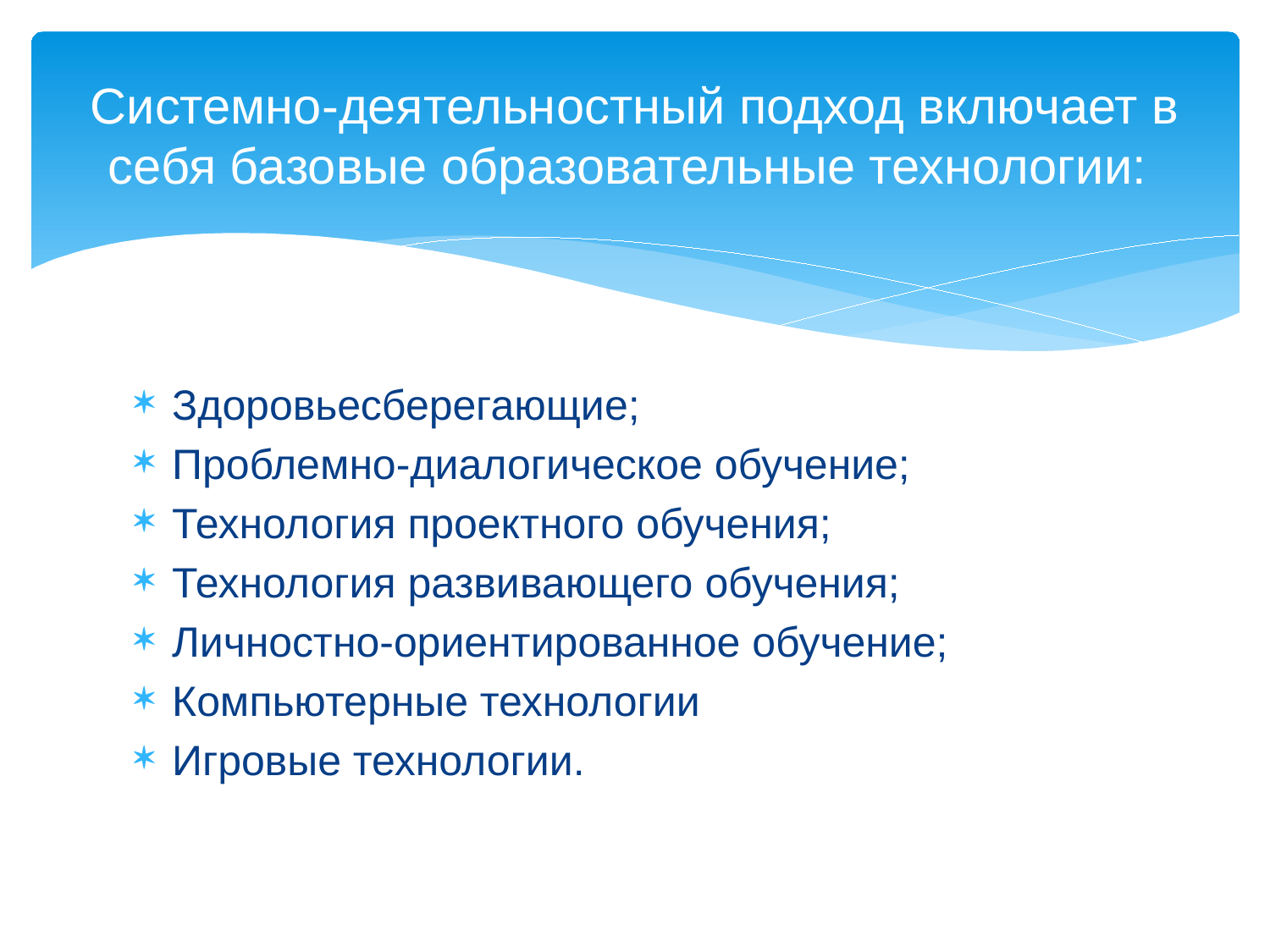

# Системно-деятельностный подход включает в себя базовые образовательные технологии:
Здоровьесберегающие;
Проблемно-диалогическое обучение;
Технология проектного обучения;
Технология развивающего обучения;
Личностно-ориентированное обучение;
Компьютерные технологии
Игровые технологии.